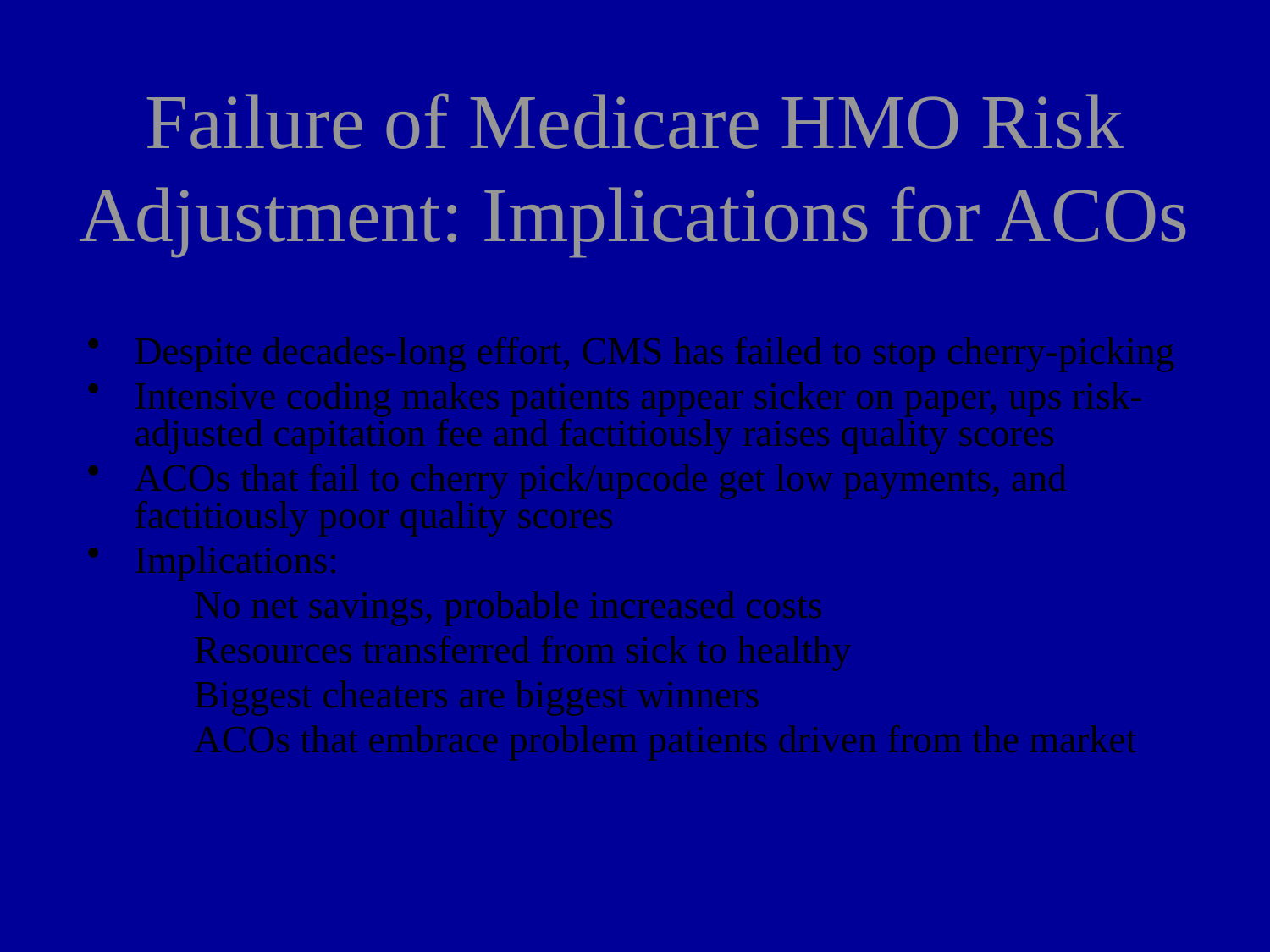

Failure of Medicare HMO Risk Adjustment: Implications for ACOs
Despite decades-long effort, CMS has failed to stop cherry-picking
Intensive coding makes patients appear sicker on paper, ups risk-adjusted capitation fee and factitiously raises quality scores
ACOs that fail to cherry pick/upcode get low payments, and factitiously poor quality scores
Implications:
           No net savings, probable increased costs
           Resources transferred from sick to healthy
           Biggest cheaters are biggest winners
           ACOs that embrace problem patients driven from the market